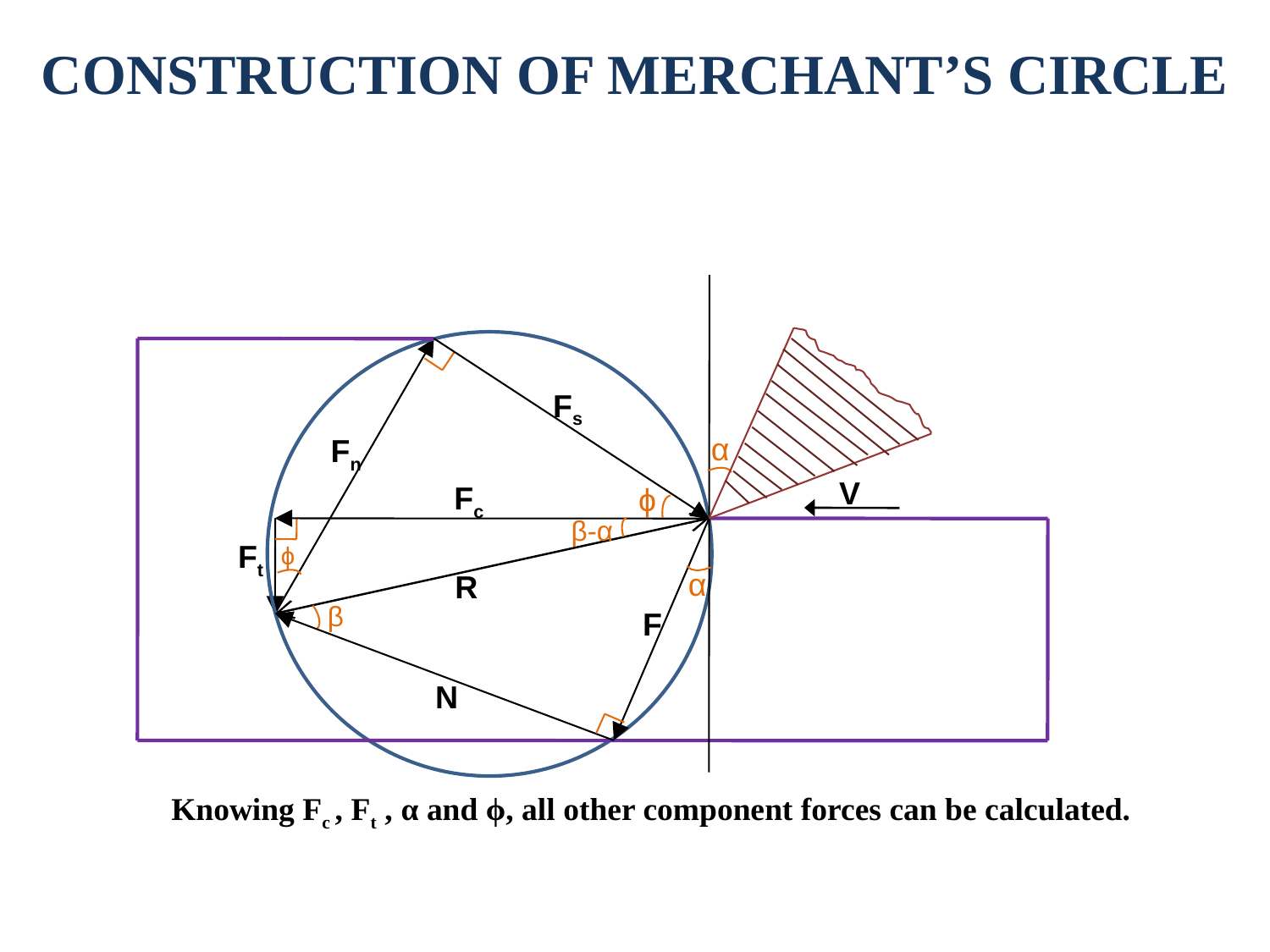

Construction of merchant’s circle

Fn
Fs
α

V
Fc
ϕ

β-α

Ft
R
F
ϕ

α
β

N
Knowing Fc , Ft , α and ϕ, all other component forces can be calculated.